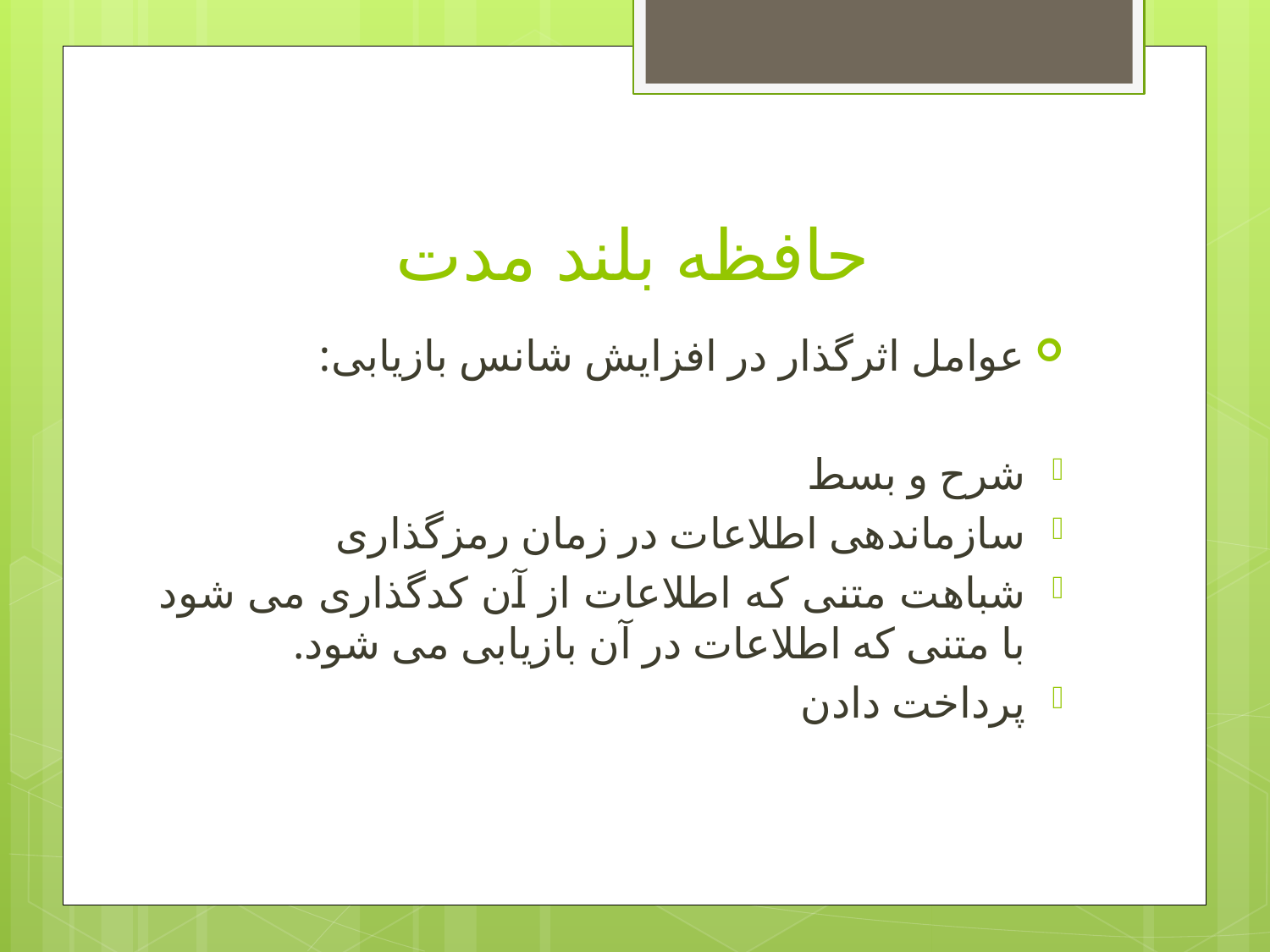

# حافظه بلند مدت
عوامل اثرگذار در افزایش شانس بازیابی:

شرح و بسط
سازماندهی اطلاعات در زمان رمزگذاری
شباهت متنی که اطلاعات از آن کدگذاری می شود با متنی که اطلاعات در آن بازیابی می شود.
پرداخت دادن